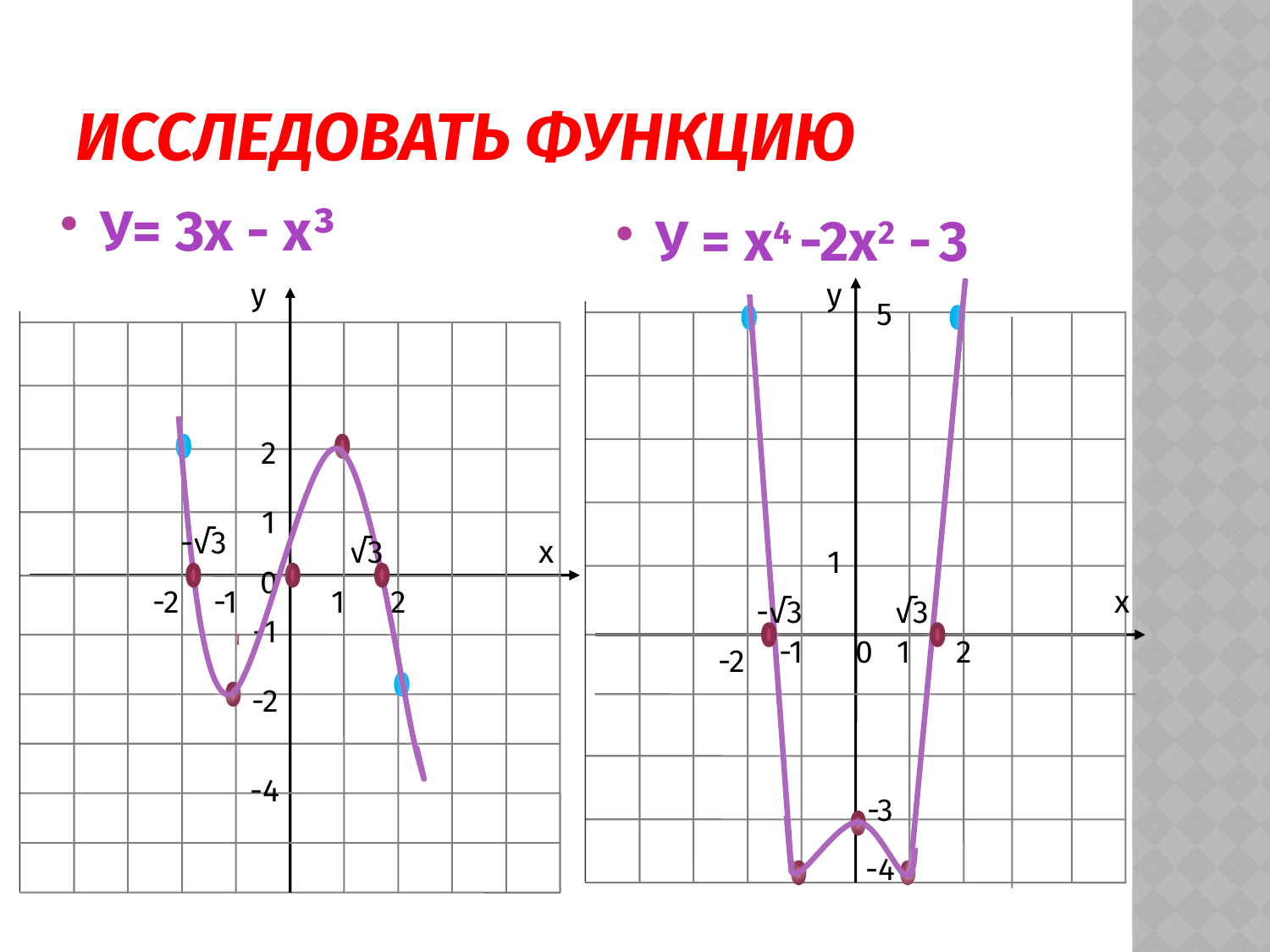

# Исследовать функцию
У= 3х - х³

У = х4 -2х2 - 3

у
у

5

2

1
-√3
√3
х
1
0

-2
-1
1
2
х
-√3
√3
-1
-1

0
1

2
-2
-2

-4
-3

-4